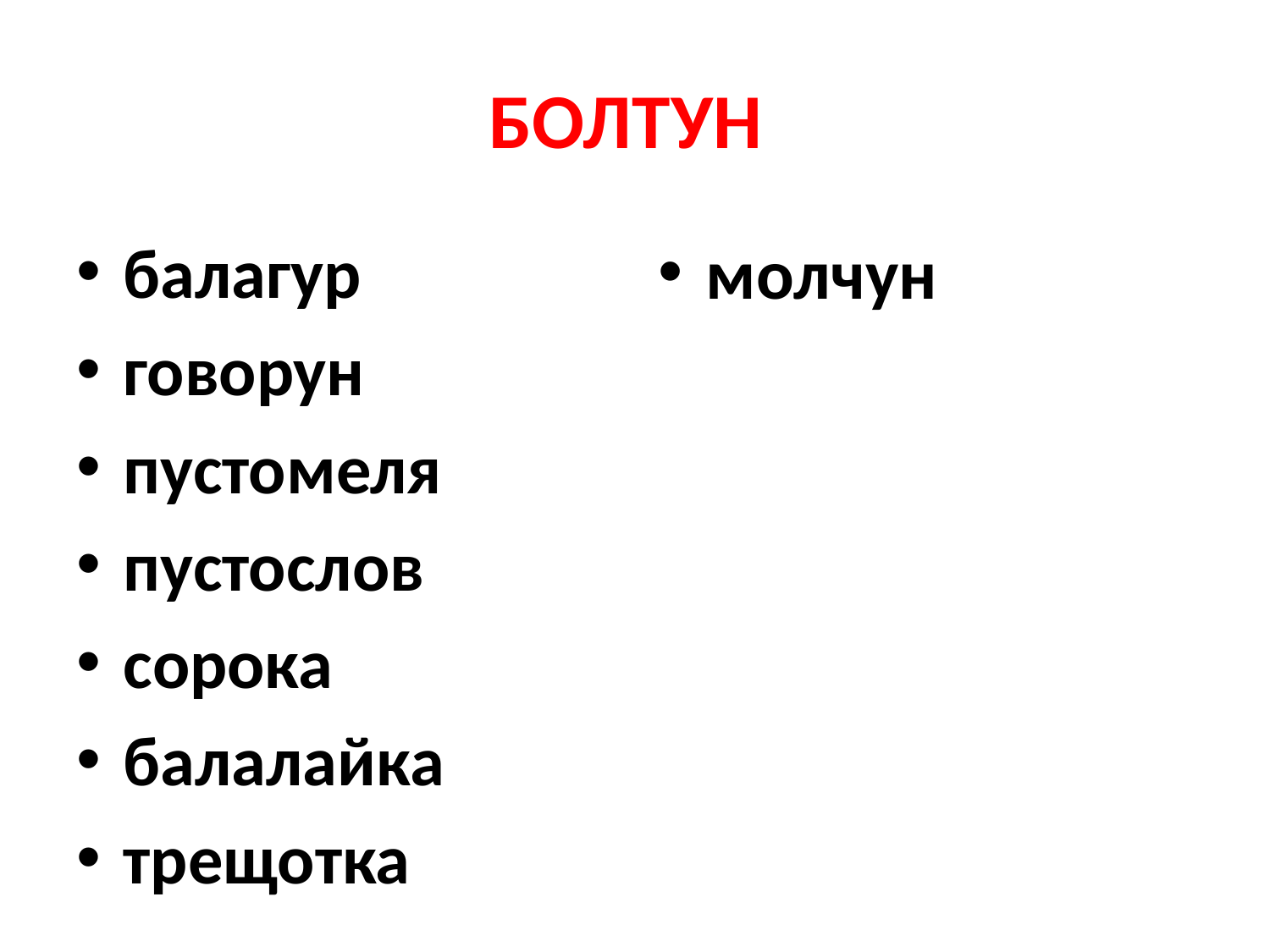

# БОЛТУН
балагур
говорун
пустомеля
пустослов
сорока
балалайка
трещотка
молчун